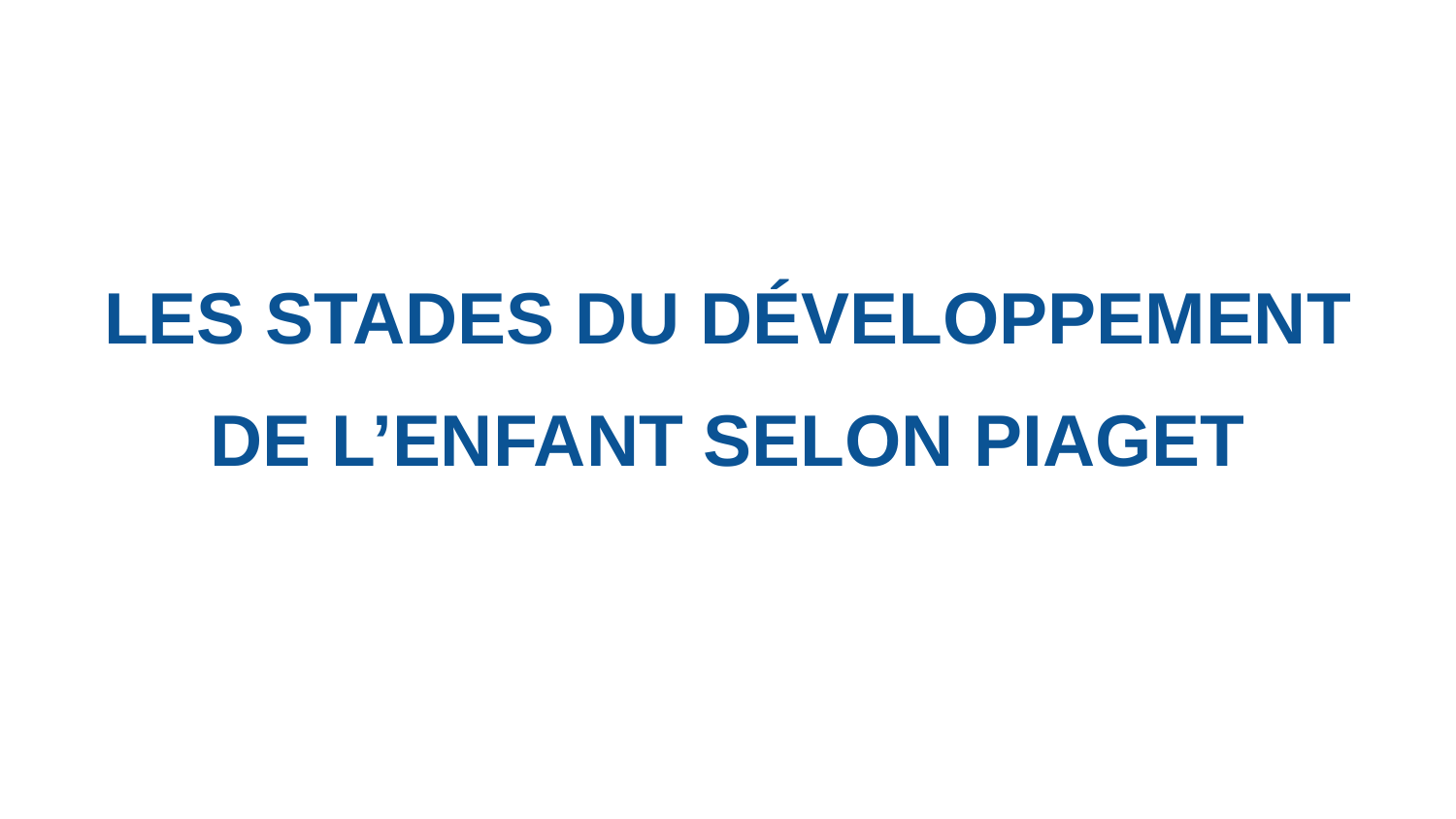

LES STADES DU DÉVELOPPEMENT
DE L’ENFANT SELON PIAGET